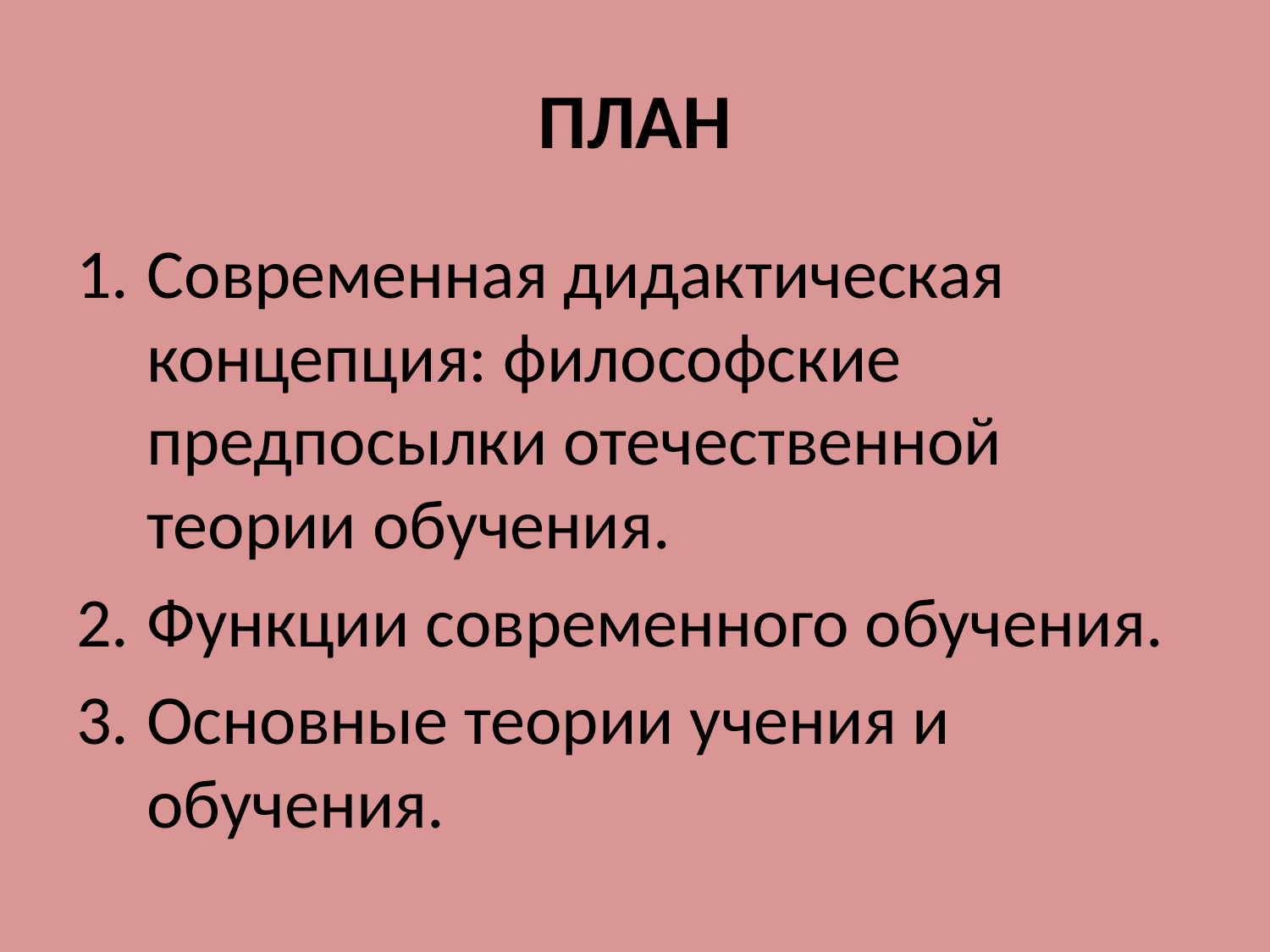

# ПЛАН
Современная дидактическая концепция: философские предпосылки отечественной теории обучения.
Функции современного обучения.
Основные теории учения и обучения.